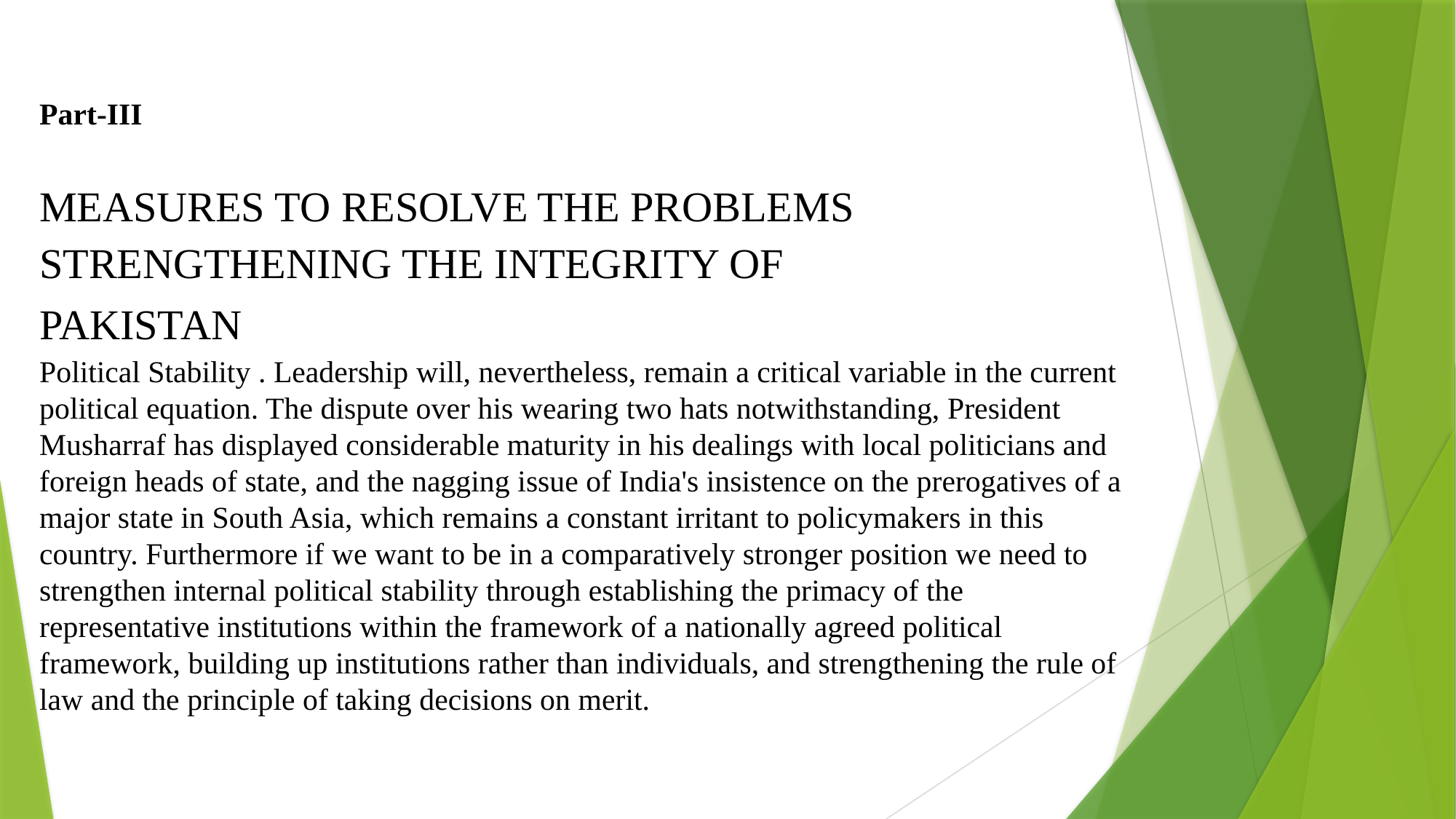

Part-III

MEASURES TO RESOLVE THE PROBLEMS STRENGTHENING THE INTEGRITY OF
PAKISTAN
Political Stability . Leadership will, nevertheless, remain a critical variable in the current political equation. The dispute over his wearing two hats notwithstanding, President Musharraf has displayed considerable maturity in his dealings with local politicians and foreign heads of state, and the nagging issue of India's insistence on the prerogatives of a major state in South Asia, which remains a constant irritant to policymakers in this country. Furthermore if we want to be in a comparatively stronger position we need to strengthen internal political stability through establishing the primacy of the representative institutions within the framework of a nationally agreed political framework, building up institutions rather than individuals, and strengthening the rule of law and the principle of taking decisions on merit.